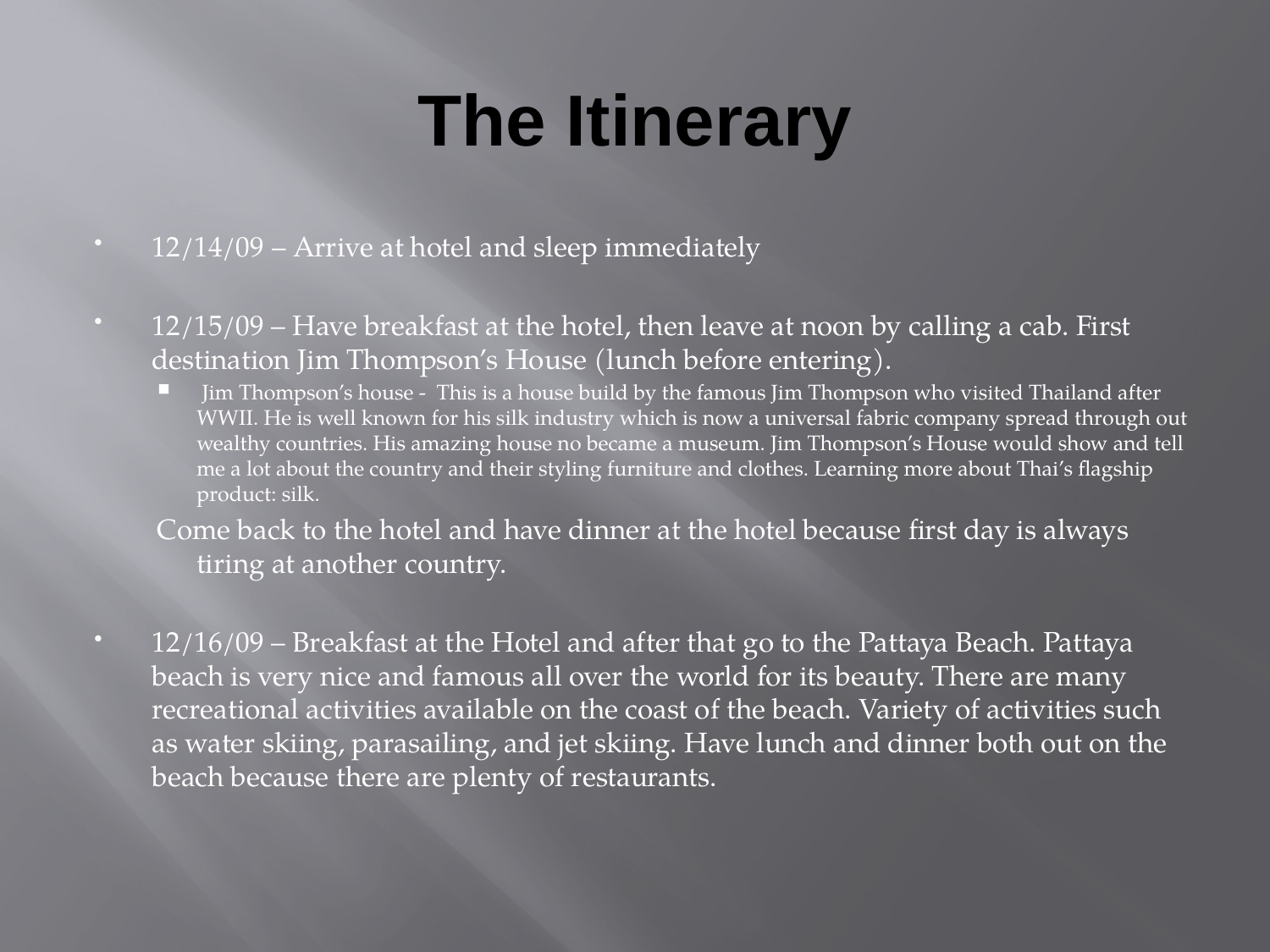

# The Itinerary
12/14/09 – Arrive at hotel and sleep immediately

12/15/09 – Have breakfast at the hotel, then leave at noon by calling a cab. First destination Jim Thompson’s House (lunch before entering).
 Jim Thompson’s house -  This is a house build by the famous Jim Thompson who visited Thailand after WWII. He is well known for his silk industry which is now a universal fabric company spread through out wealthy countries. His amazing house no became a museum. Jim Thompson’s House would show and tell me a lot about the country and their styling furniture and clothes. Learning more about Thai’s flagship product: silk.
Come back to the hotel and have dinner at the hotel because first day is always tiring at another country.

12/16/09 – Breakfast at the Hotel and after that go to the Pattaya Beach. Pattaya beach is very nice and famous all over the world for its beauty. There are many recreational activities available on the coast of the beach. Variety of activities such as water skiing, parasailing, and jet skiing. Have lunch and dinner both out on the beach because there are plenty of restaurants.